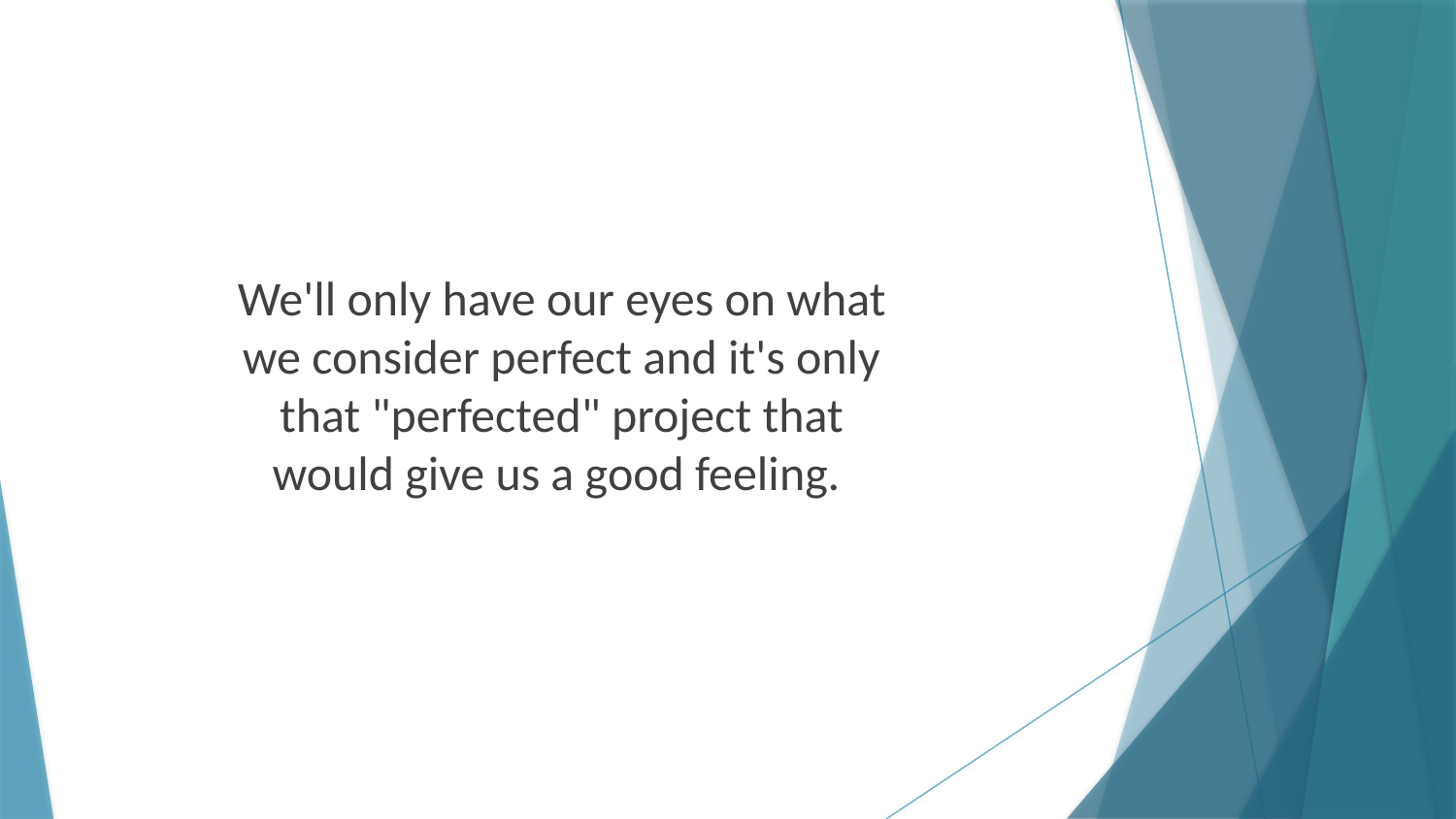

We'll only have our eyes on what we consider perfect and it's only that "perfected" project that would give us a good feeling.